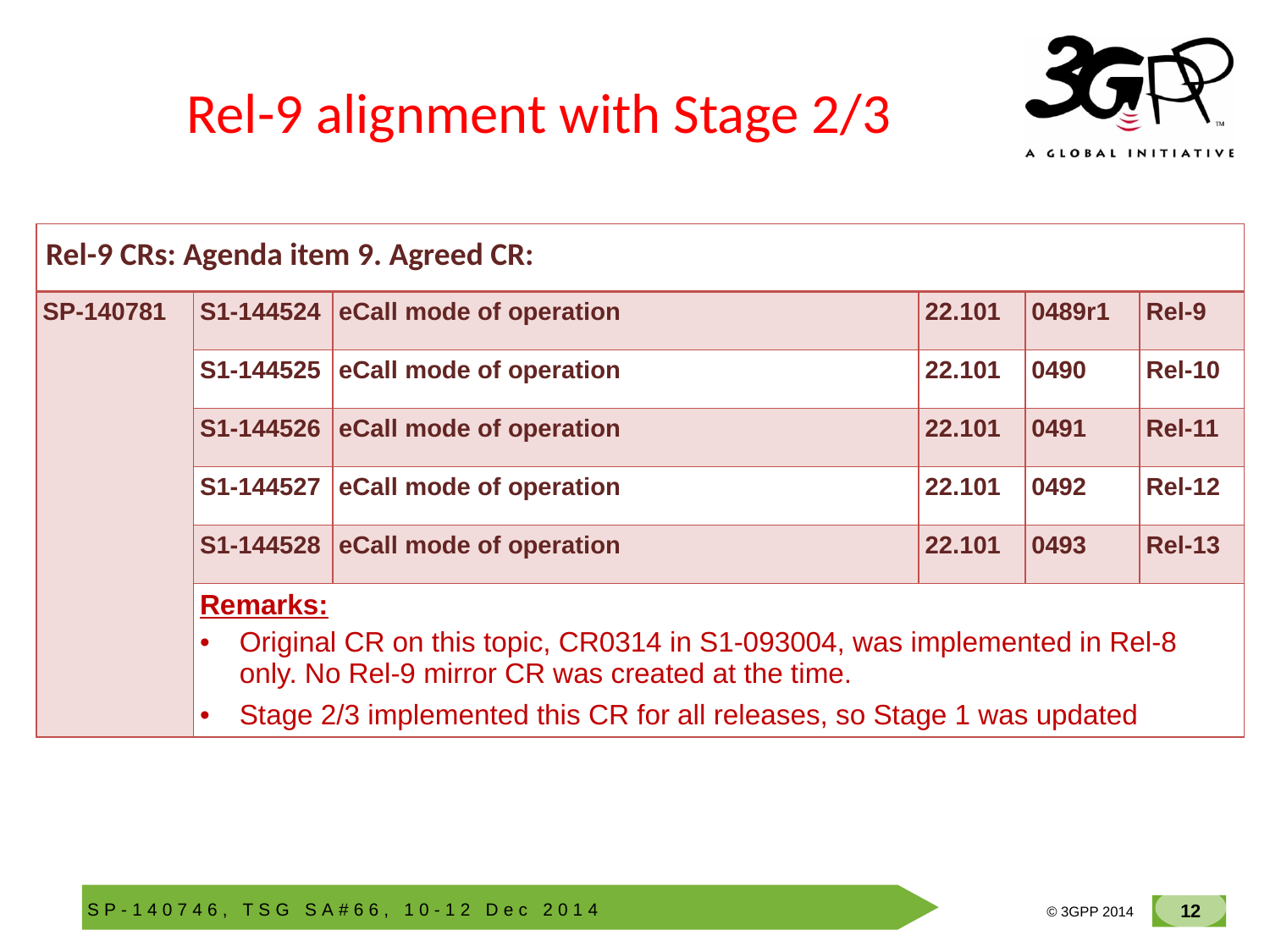

# Rel-9 alignment with Stage 2/3
| Rel-9 CRs: Agenda item 9. Agreed CR: |  |  |  |  |  |
| --- | --- | --- | --- | --- | --- |
| SP-140781 | S1-144524 | eCall mode of operation | 22.101 | 0489r1 | Rel-9 |
|  | S1-144525 | eCall mode of operation | 22.101 | 0490 | Rel-10 |
|  | S1-144526 | eCall mode of operation | 22.101 | 0491 | Rel-11 |
|  | S1-144527 | eCall mode of operation | 22.101 | 0492 | Rel-12 |
|  | S1-144528 | eCall mode of operation | 22.101 | 0493 | Rel-13 |
|  | Remarks: Original CR on this topic, CR0314 in S1-093004, was implemented in Rel-8 only. No Rel-9 mirror CR was created at the time. Stage 2/3 implemented this CR for all releases, so Stage 1 was updated |  |  |  |  |